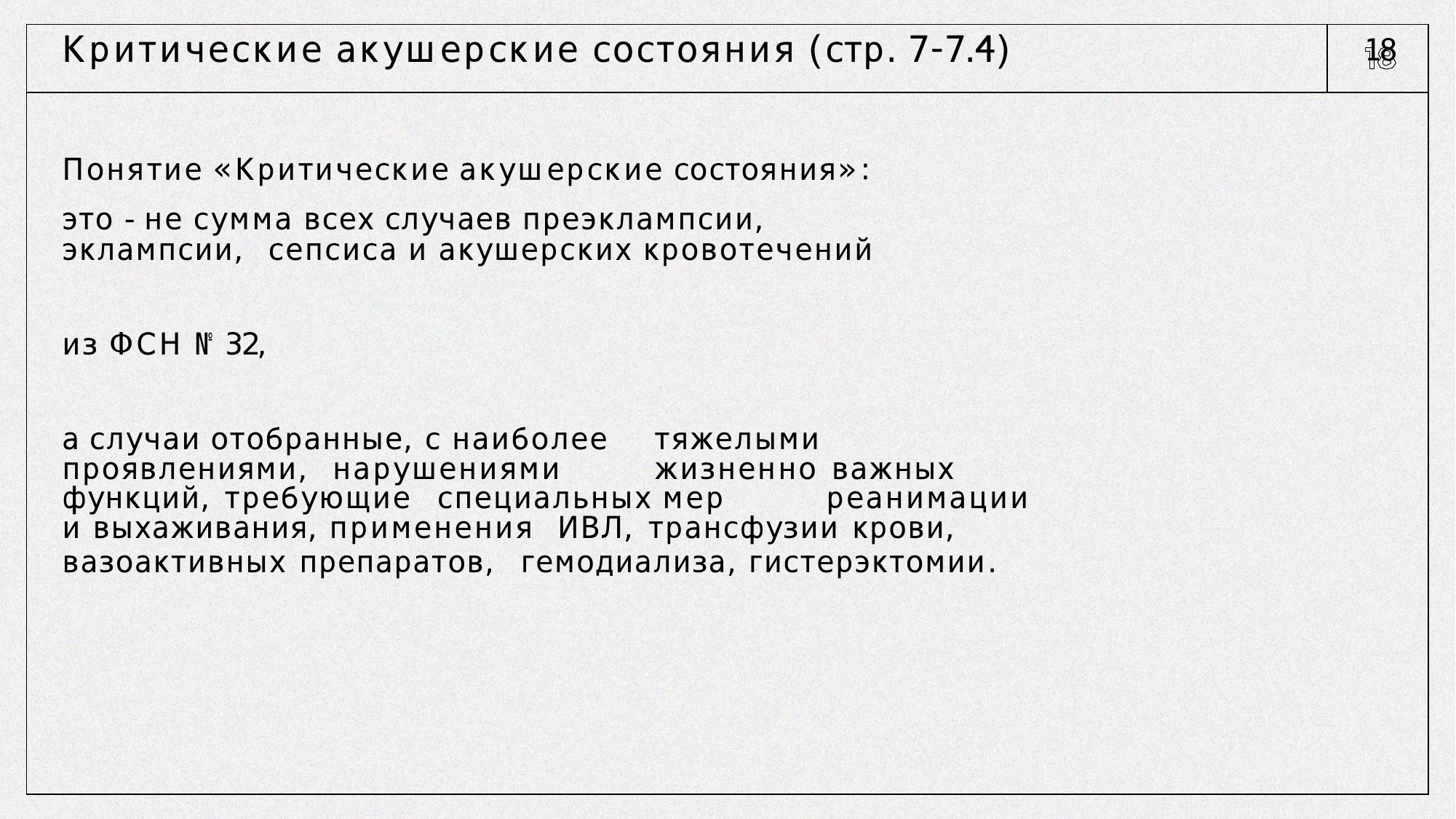

| Критические акушерские состояния (стр. 7-7.4) | 18 |
| --- | --- |
| Понятие «Критические акушерские состояния»: это - не сумма всех случаев преэклампсии, эклампсии, сепсиса и акушерских кровотечений из ФСН № 32, а случаи отобранные, с наиболее тяжелыми проявлениями, нарушениями жизненно важных функций, требующие специальных мер реанимации и выхаживания, применения ИВЛ, трансфузии крови, вазоактивных препаратов, гемодиализа, гистерэктомии. |  |